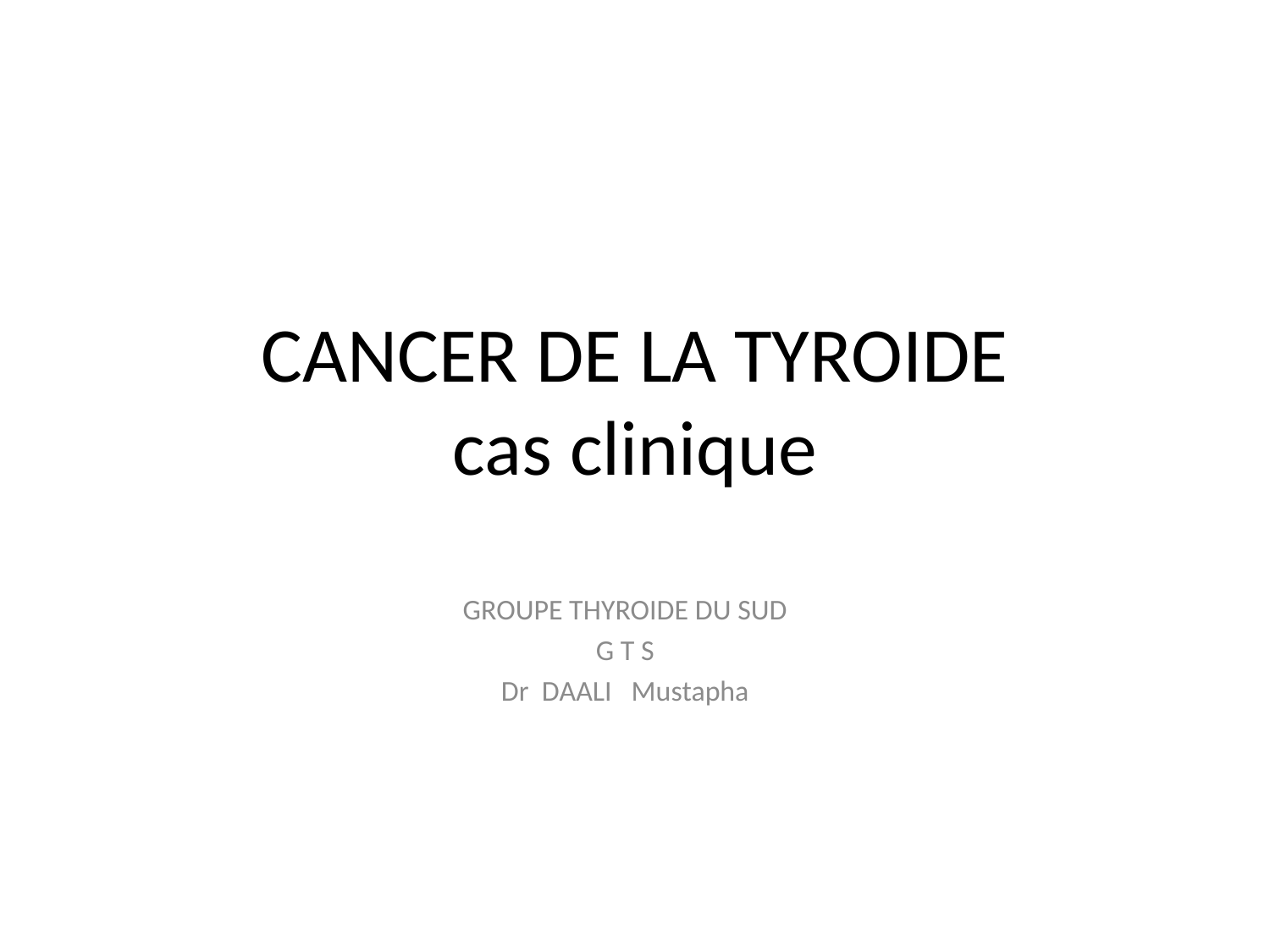

# CANCER DE LA TYROIDE cas clinique
GROUPE THYROIDE DU SUD
G T S
Dr  DAALI   Mustapha